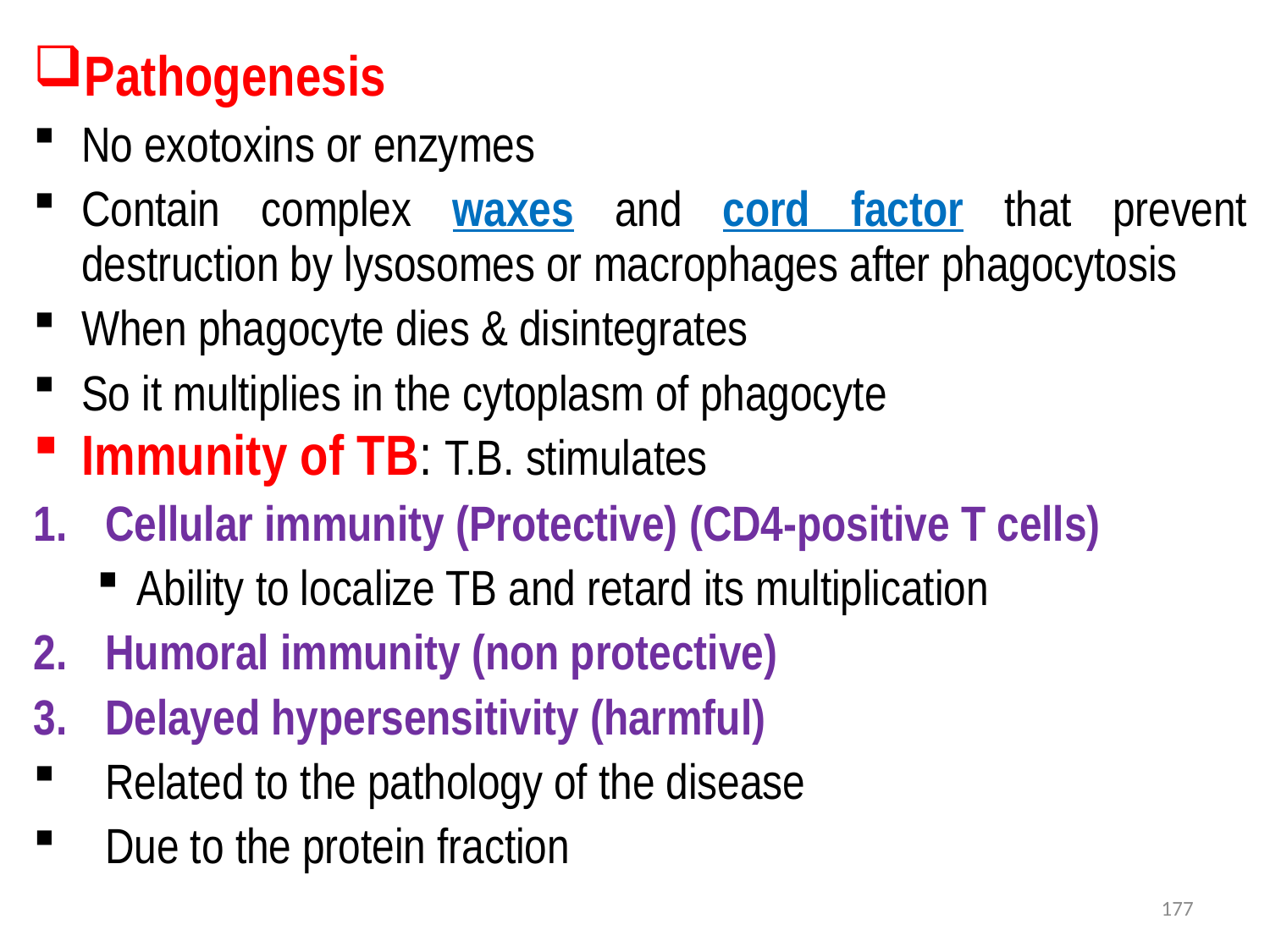

Pathogenesis
No exotoxins or enzymes
Contain complex waxes and cord factor that prevent destruction by lysosomes or macrophages after phagocytosis
When phagocyte dies & disintegrates
So it multiplies in the cytoplasm of phagocyte
Immunity of TB: T.B. stimulates
Cellular immunity (Protective) (CD4-positive T cells)
Ability to localize TB and retard its multiplication
Humoral immunity (non protective)
Delayed hypersensitivity (harmful)
Related to the pathology of the disease
Due to the protein fraction

177